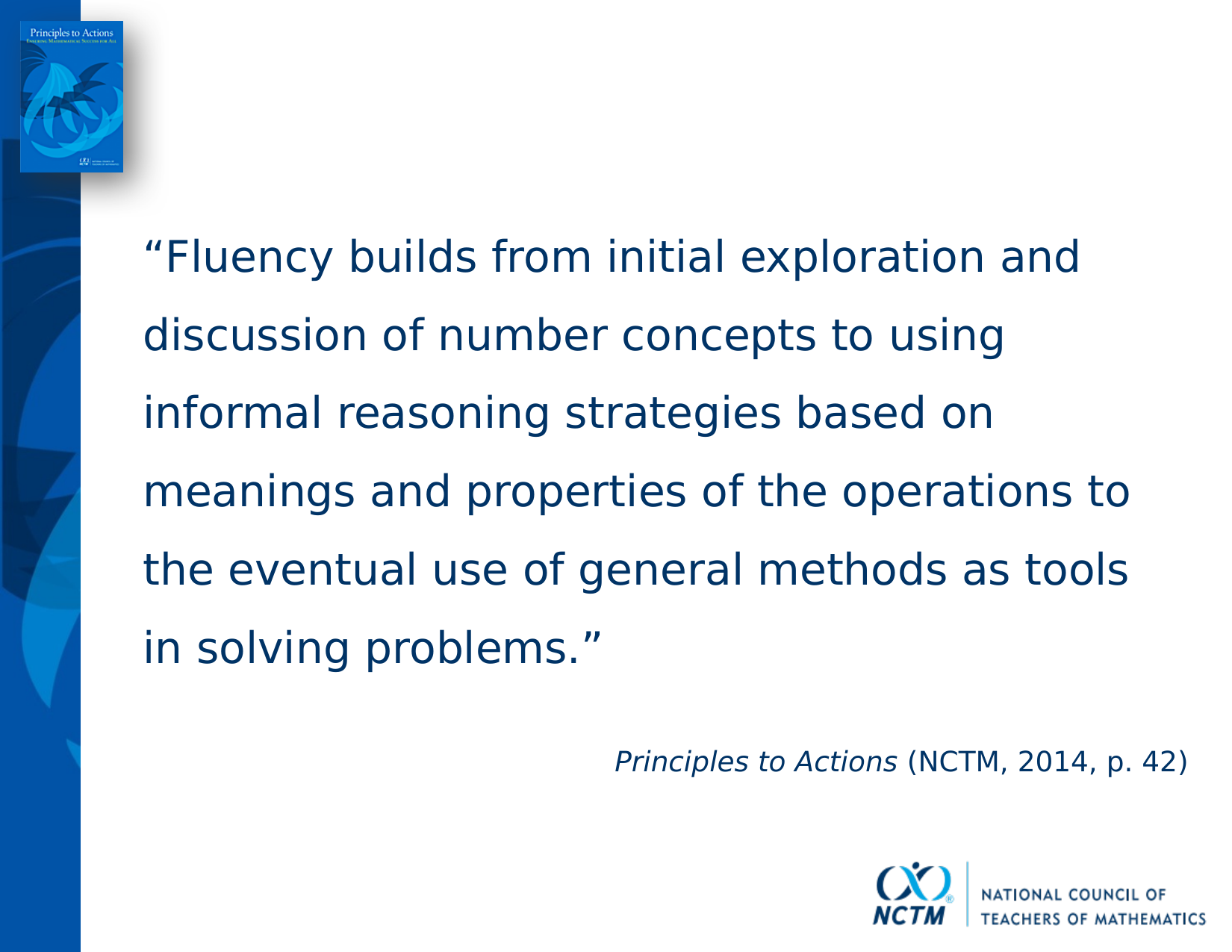

“Fluency builds from initial exploration and discussion of number concepts to using informal reasoning strategies based on meanings and properties of the operations to the eventual use of general methods as tools in solving problems.”
Principles to Actions (NCTM, 2014, p. 42)